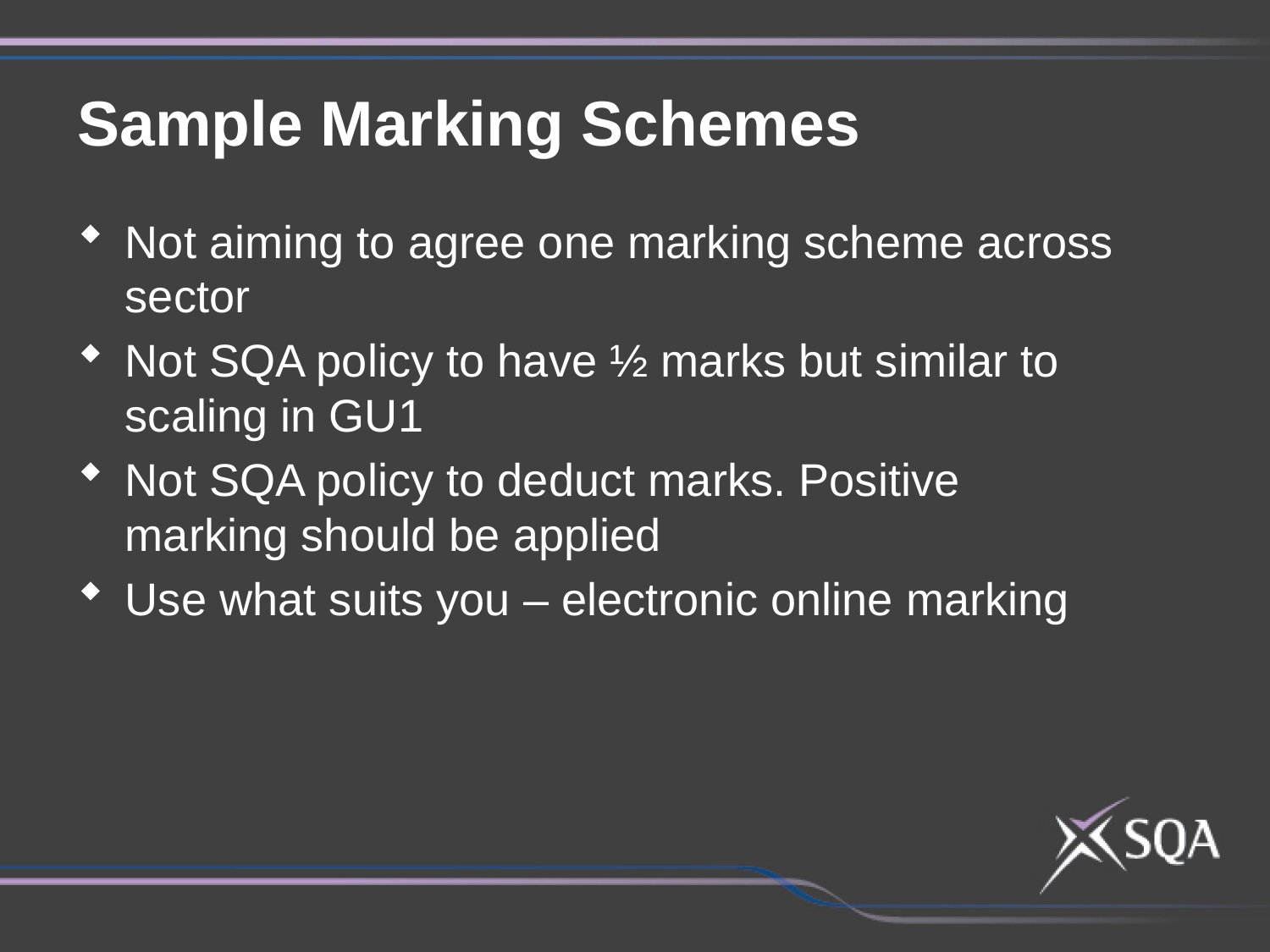

Sample Marking Schemes
Not aiming to agree one marking scheme across sector
Not SQA policy to have ½ marks but similar to scaling in GU1
Not SQA policy to deduct marks. Positive marking should be applied
Use what suits you – electronic online marking